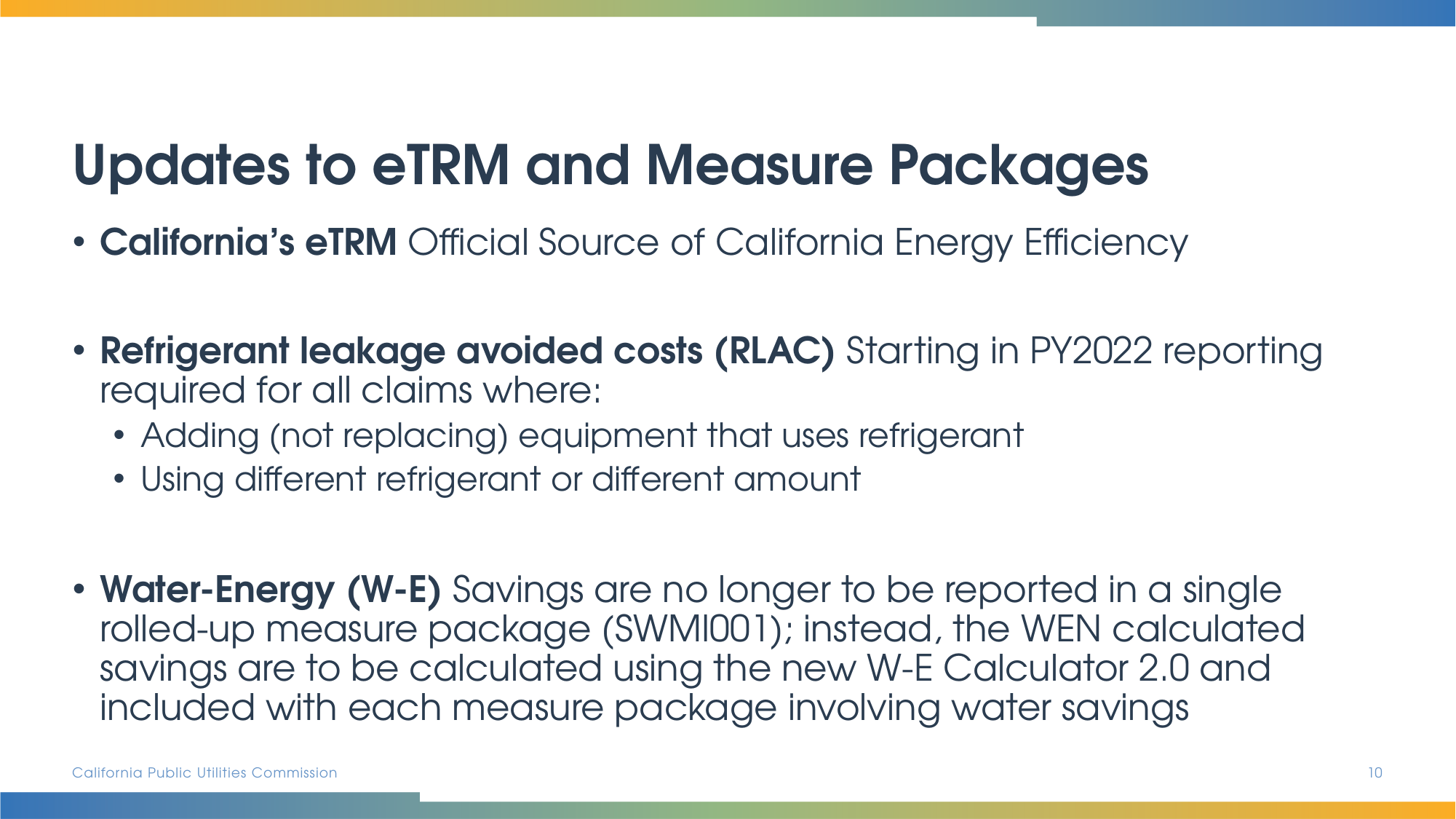

# Updates to eTRM and Measure Packages
California’s eTRM Official Source of California Energy Efficiency

Refrigerant leakage avoided costs (RLAC) Starting in PY2022 reporting required for all claims where:
Adding (not replacing) equipment that uses refrigerant
Using different refrigerant or different amount

Water-Energy (W-E) Savings are no longer to be reported in a single rolled-up measure package (SWMI001); instead, the WEN calculated savings are to be calculated using the new W-E Calculator 2.0 and included with each measure package involving water savings
10